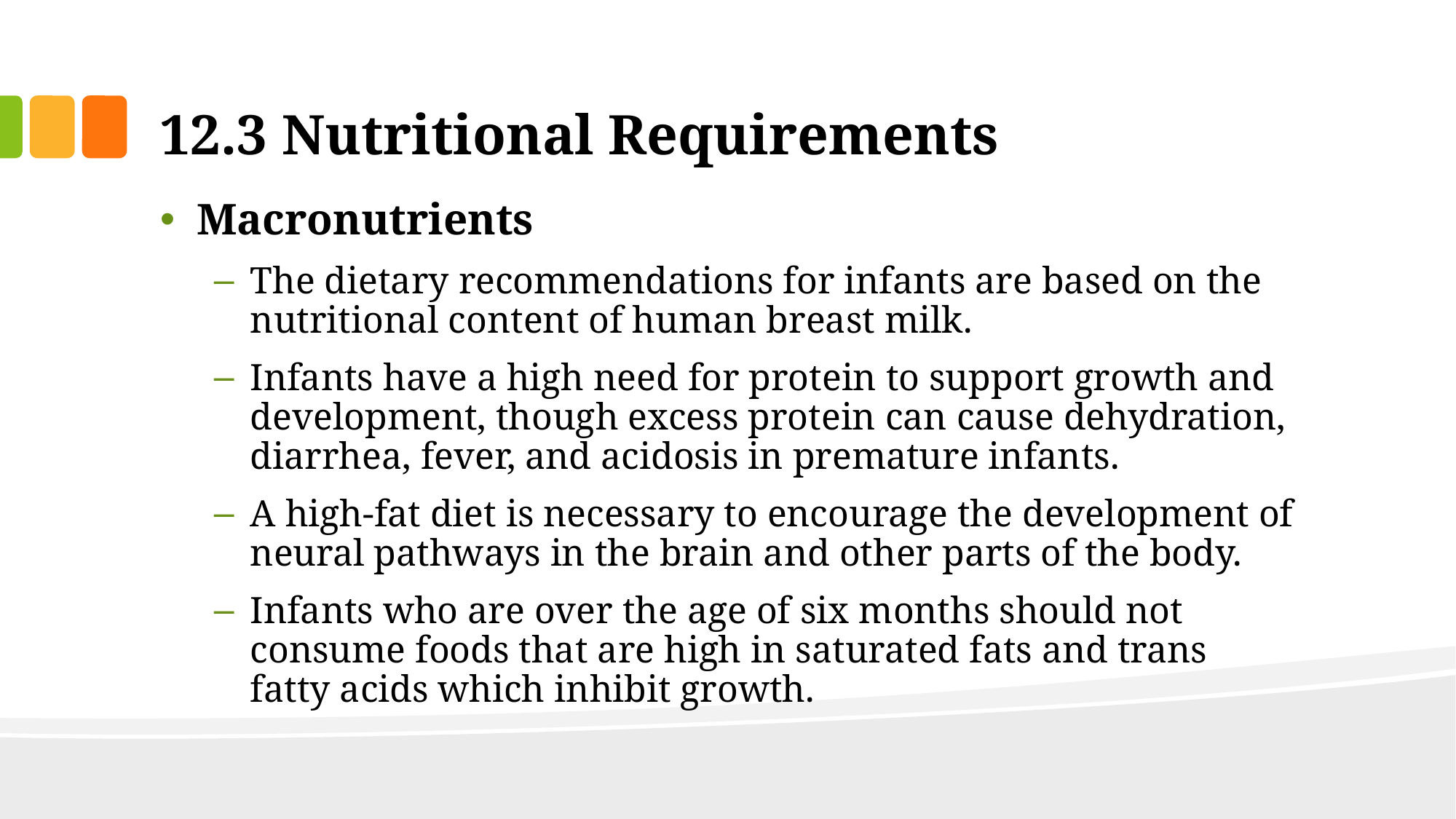

# 12.3 Nutritional Requirements
Macronutrients
The dietary recommendations for infants are based on the nutritional content of human breast milk.
Infants have a high need for protein to support growth and development, though excess protein can cause dehydration, diarrhea, fever, and acidosis in premature infants.
A high-fat diet is necessary to encourage the development of neural pathways in the brain and other parts of the body.
Infants who are over the age of six months should not consume foods that are high in saturated fats and trans fatty acids which inhibit growth.